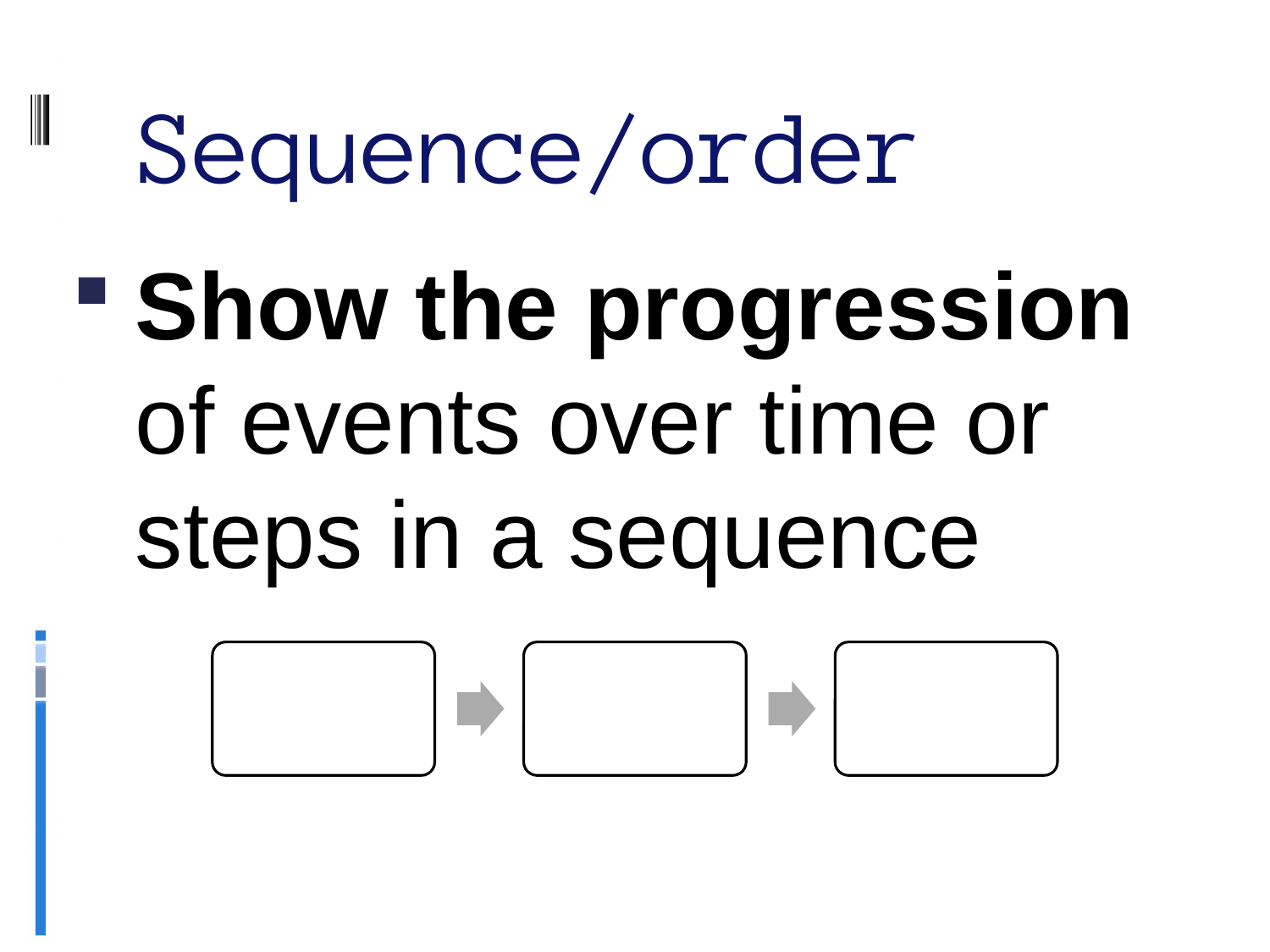

# Sequence/order
Show the progression of events over time or steps in a sequence